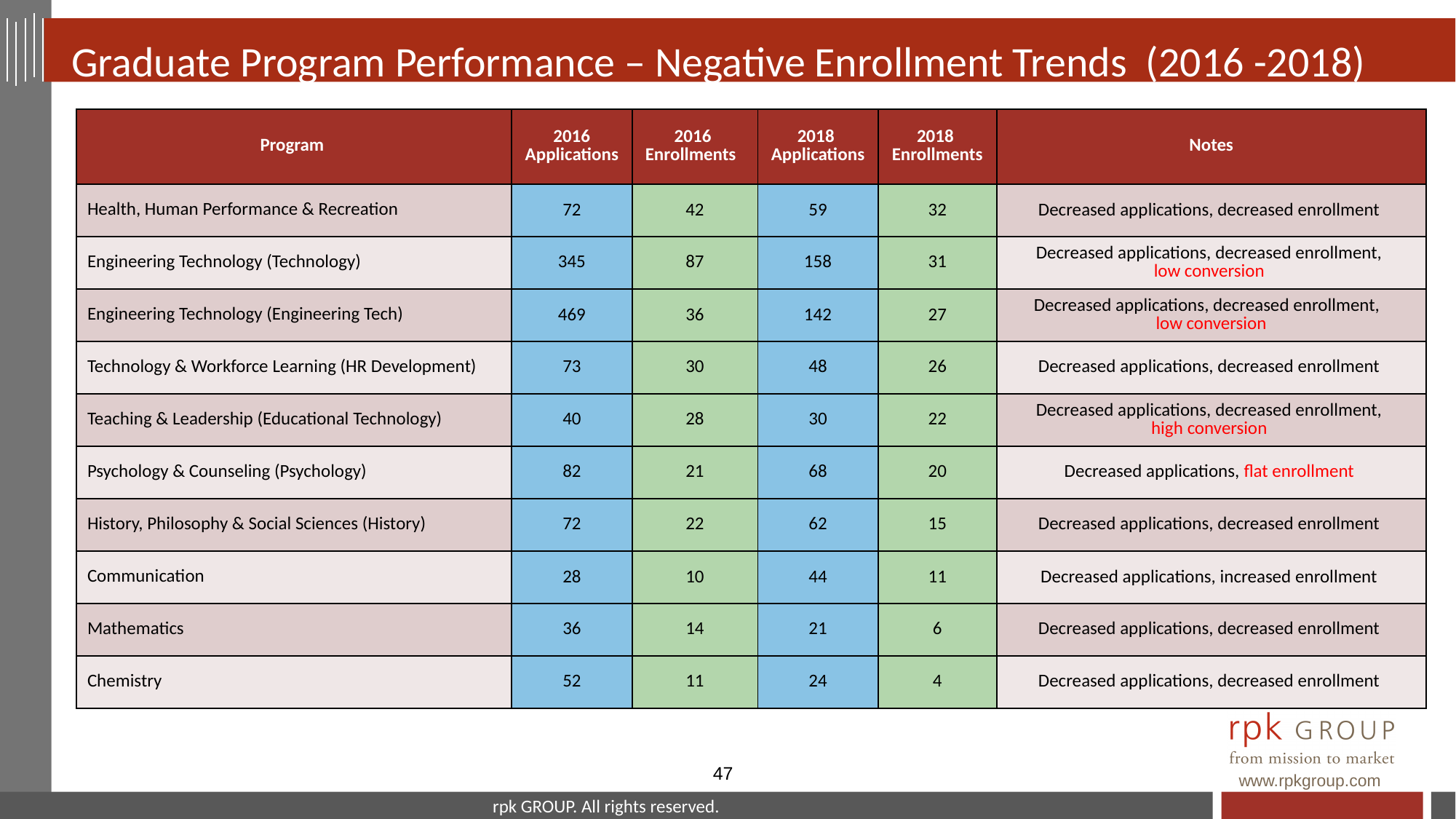

# Graduate Program Performance – Negative Enrollment Trends  (2016 -2018)
| Program | 2016 Applications | 2016 Enrollments | 2018 Applications | 2018 Enrollments | Notes |
| --- | --- | --- | --- | --- | --- |
| Health, Human Performance & Recreation | 72 | 42 | 59 | 32 | Decreased applications, decreased enrollment |
| Engineering Technology (Technology) | 345 | 87 | 158 | 31 | Decreased applications, decreased enrollment, low conversion |
| Engineering Technology (Engineering Tech) | 469 | 36 | 142 | 27 | Decreased applications, decreased enrollment, low conversion |
| Technology & Workforce Learning (HR Development) | 73 | 30 | 48 | 26 | Decreased applications, decreased enrollment |
| Teaching & Leadership (Educational Technology) | 40 | 28 | 30 | 22 | Decreased applications, decreased enrollment, high conversion |
| Psychology & Counseling (Psychology) | 82 | 21 | 68 | 20 | Decreased applications, flat enrollment |
| History, Philosophy & Social Sciences (History) | 72 | 22 | 62 | 15 | Decreased applications, decreased enrollment |
| Communication | 28 | 10 | 44 | 11 | Decreased applications, increased enrollment |
| Mathematics | 36 | 14 | 21 | 6 | Decreased applications, decreased enrollment |
| Chemistry | 52 | 11 | 24 | 4 | Decreased applications, decreased enrollment |
47